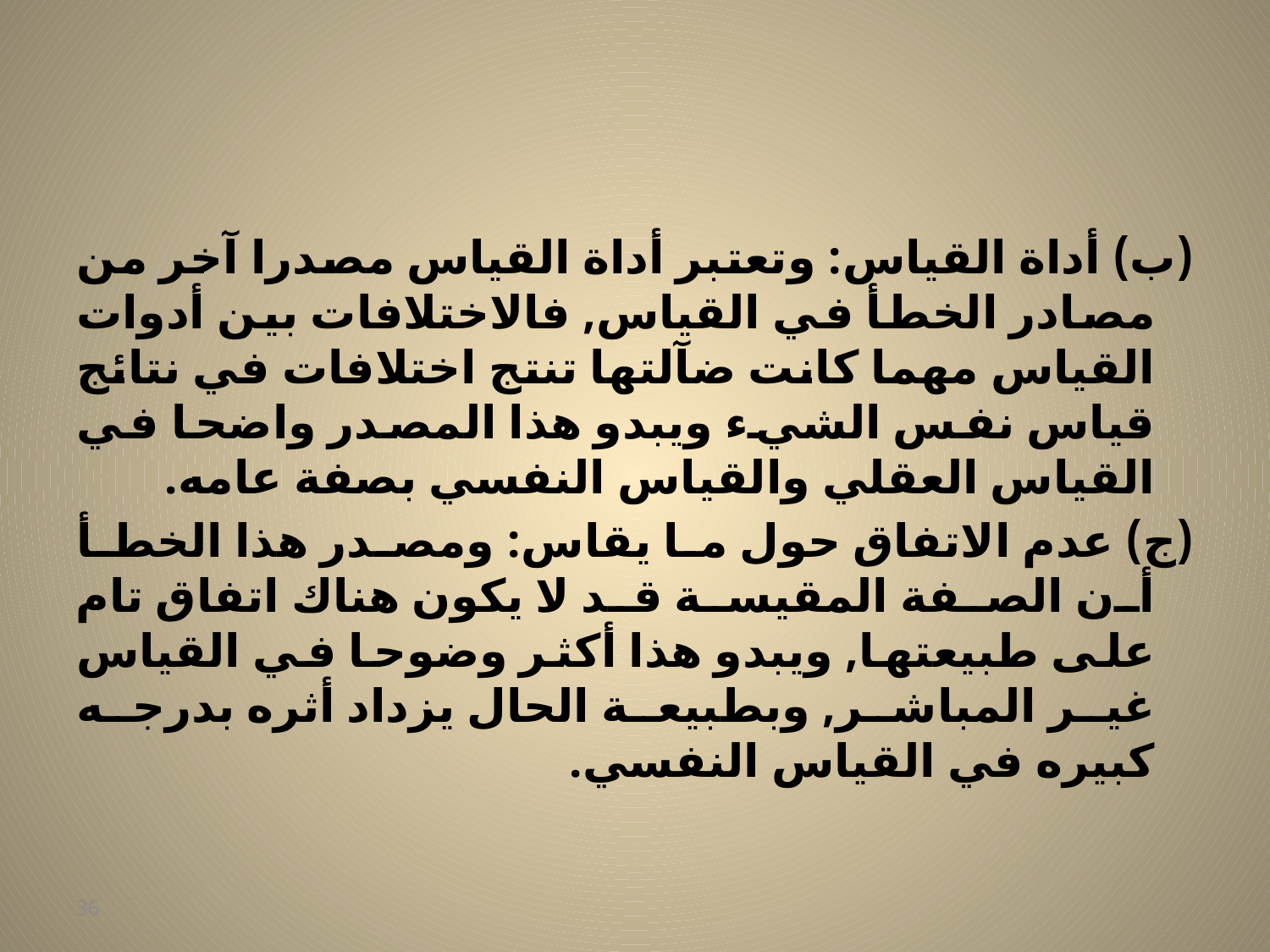

#
(ب) أداة القياس: وتعتبر أداة القياس مصدرا آخر من مصادر الخطأ في القياس, فالاختلافات بين أدوات القياس مهما كانت ضآلتها تنتج اختلافات في نتائج قياس نفس الشيء ويبدو هذا المصدر واضحا في القياس العقلي والقياس النفسي بصفة عامه.
(ج) عدم الاتفاق حول ما يقاس: ومصدر هذا الخطأ أن الصفة المقيسة قد لا يكون هناك اتفاق تام على طبيعتها, ويبدو هذا أكثر وضوحا في القياس غير المباشر, وبطبيعة الحال يزداد أثره بدرجه كبيره في القياس النفسي.
36